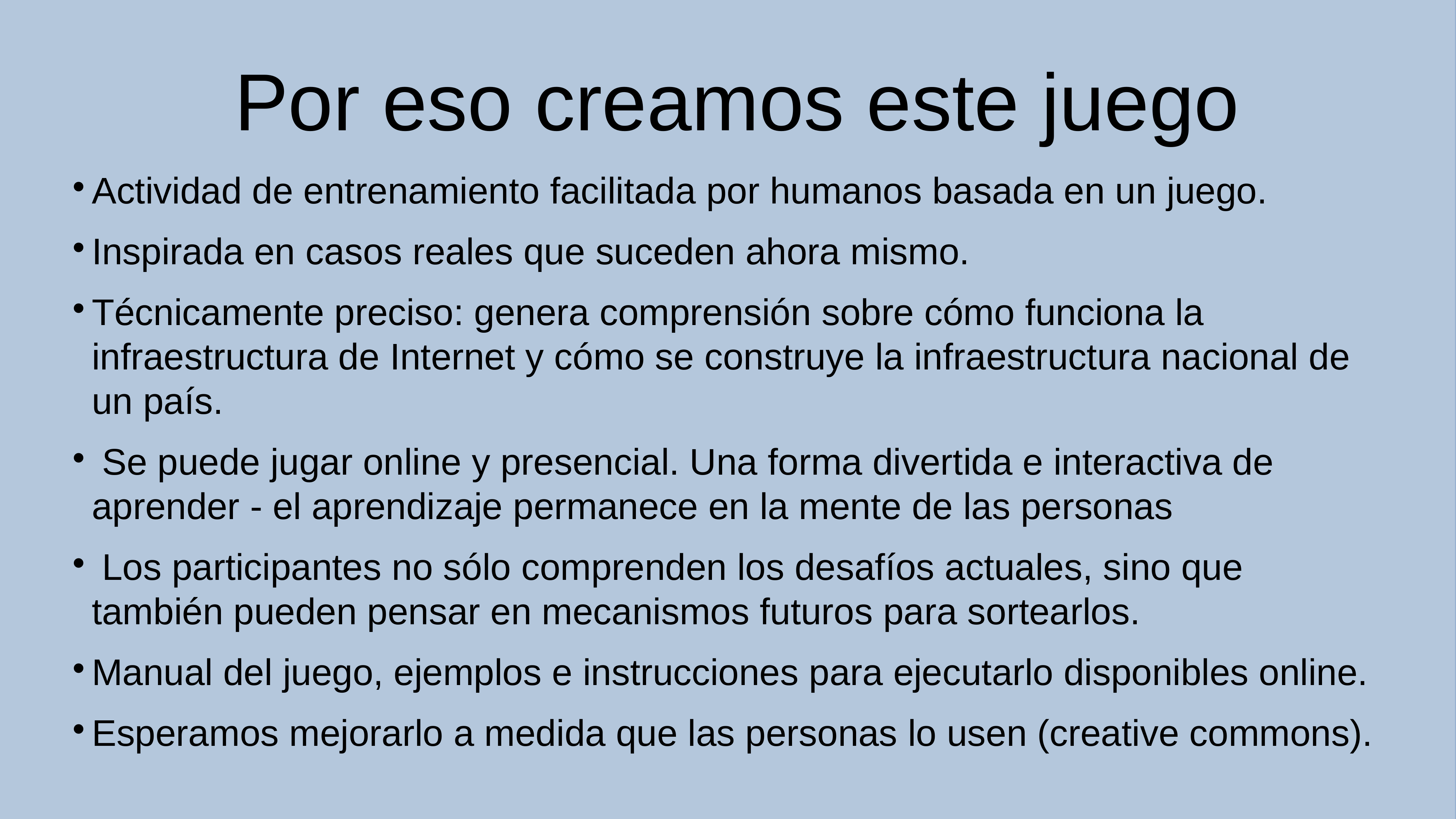

Por eso creamos este juego
# Actividad de entrenamiento facilitada por humanos basada en un juego.
Inspirada en casos reales que suceden ahora mismo.
Técnicamente preciso: genera comprensión sobre cómo funciona la infraestructura de Internet y cómo se construye la infraestructura nacional de un país.
 Se puede jugar online y presencial. Una forma divertida e interactiva de aprender - el aprendizaje permanece en la mente de las personas
 Los participantes no sólo comprenden los desafíos actuales, sino que también pueden pensar en mecanismos futuros para sortearlos.
Manual del juego, ejemplos e instrucciones para ejecutarlo disponibles online.
Esperamos mejorarlo a medida que las personas lo usen (creative commons).